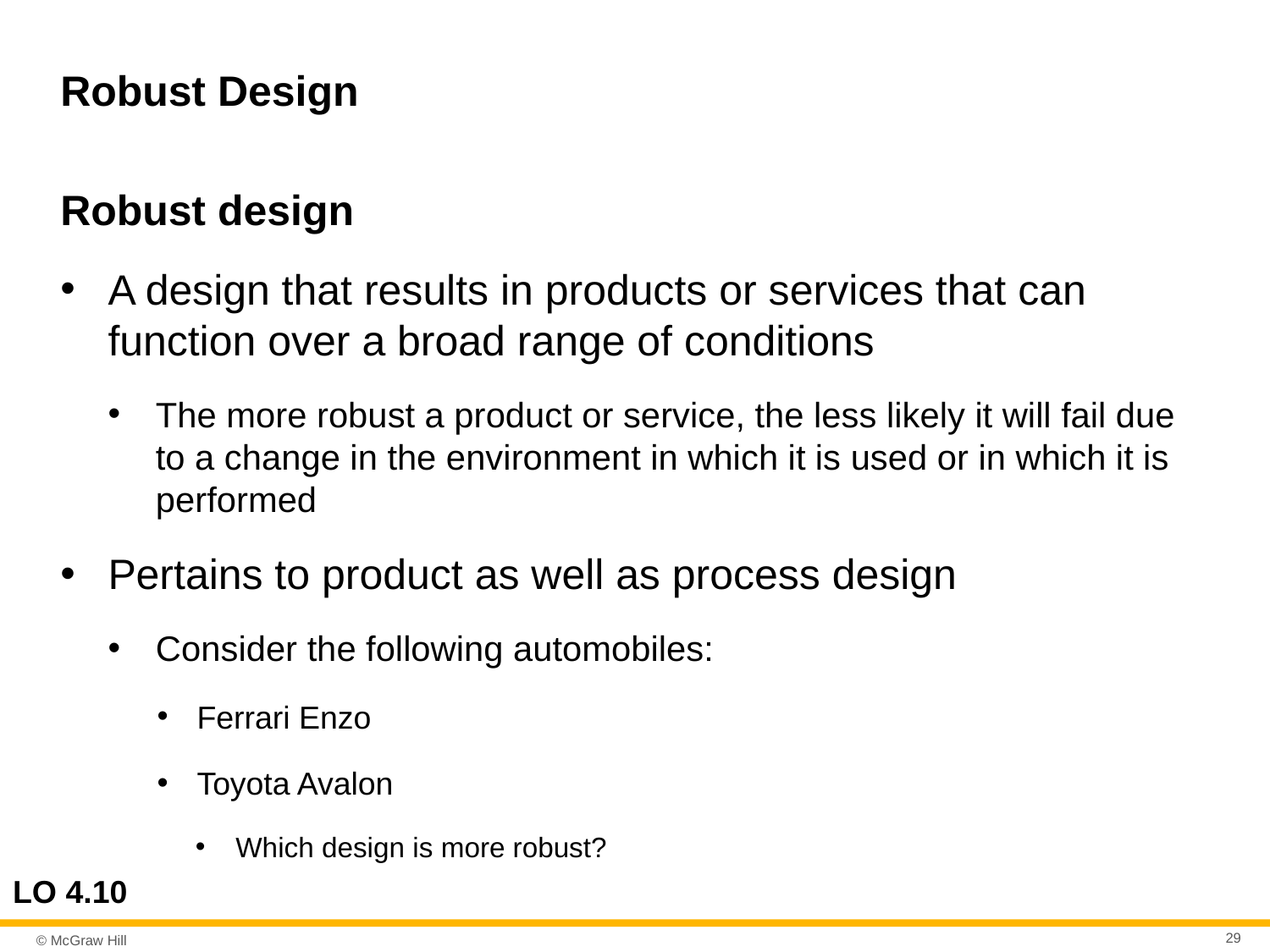

# Robust Design
Robust design
A design that results in products or services that can function over a broad range of conditions
The more robust a product or service, the less likely it will fail due to a change in the environment in which it is used or in which it is performed
Pertains to product as well as process design
Consider the following automobiles:
Ferrari Enzo
Toyota Avalon
Which design is more robust?
LO 4.10